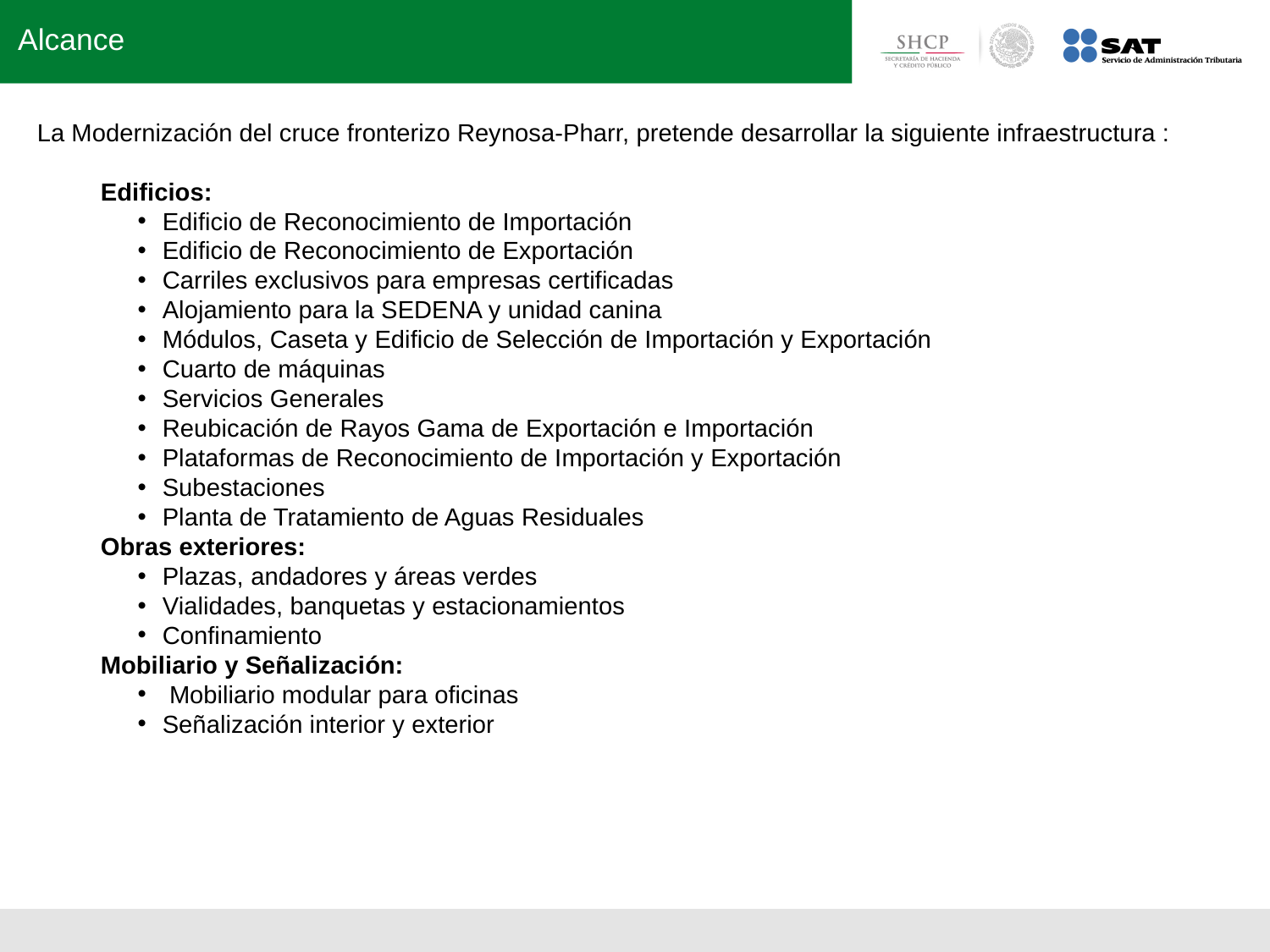

Alcance
La Modernización del cruce fronterizo Reynosa-Pharr, pretende desarrollar la siguiente infraestructura :

Edificios:
Edificio de Reconocimiento de Importación
Edificio de Reconocimiento de Exportación
Carriles exclusivos para empresas certificadas
Alojamiento para la SEDENA y unidad canina
Módulos, Caseta y Edificio de Selección de Importación y Exportación
Cuarto de máquinas
Servicios Generales
Reubicación de Rayos Gama de Exportación e Importación
Plataformas de Reconocimiento de Importación y Exportación
Subestaciones
Planta de Tratamiento de Aguas Residuales
Obras exteriores:
Plazas, andadores y áreas verdes
Vialidades, banquetas y estacionamientos
Confinamiento
Mobiliario y Señalización:
 Mobiliario modular para oficinas
Señalización interior y exterior